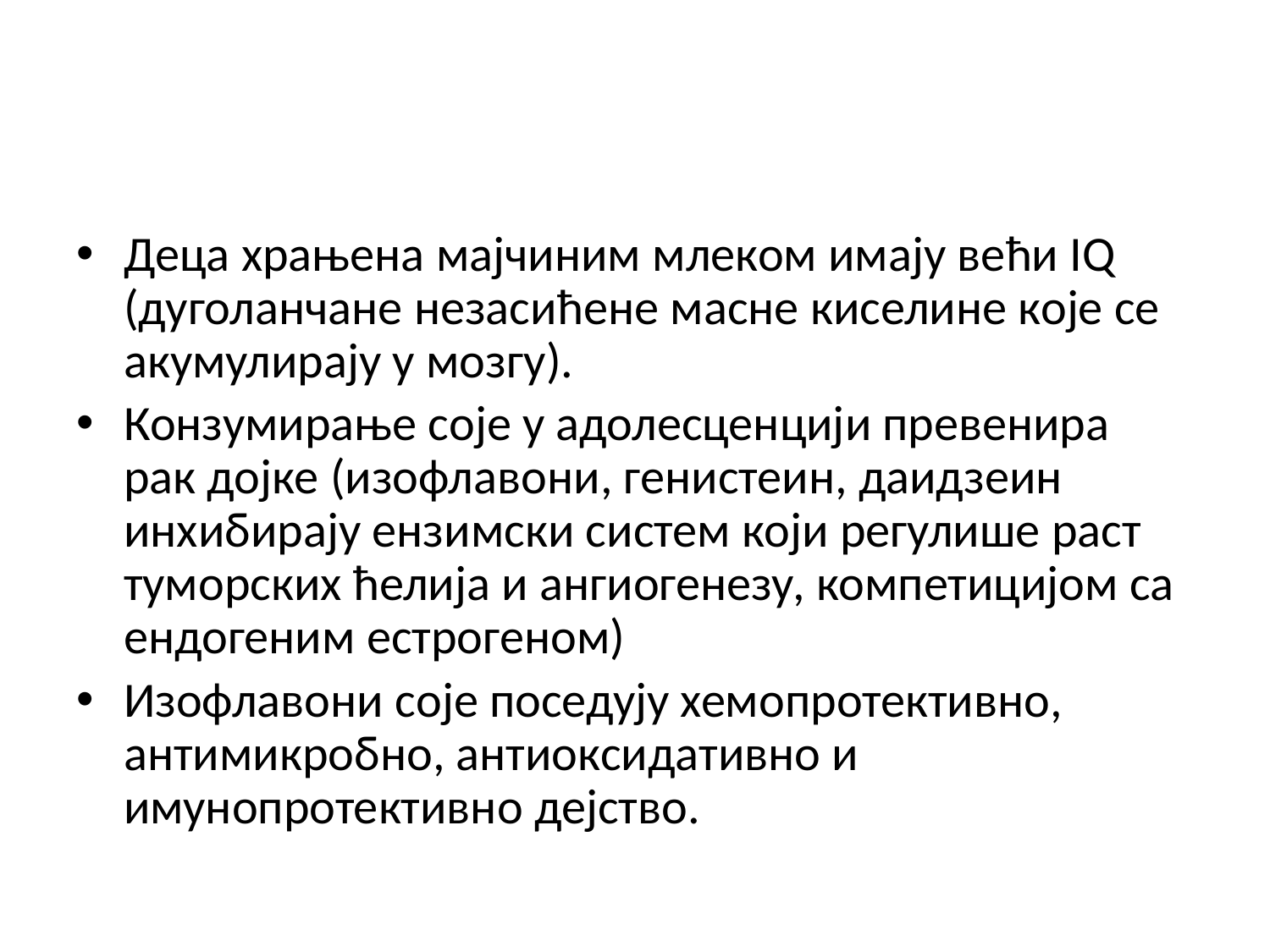

Деца храњена мајчиним млеком имају већи IQ (дуголанчане незасићене масне киселине које се акумулирају у мозгу).
Конзумирање соје у адолесценцији превенира рак дојке (изофлавони, генистеин, даидзеин инхибирају ензимски систем који регулише раст туморских ћелија и ангиогенезу, компетицијом са ендогеним естрогеном)
Изофлавони соје поседују хемопротективно, антимикробно, антиоксидативно и имунопротективно дејство.